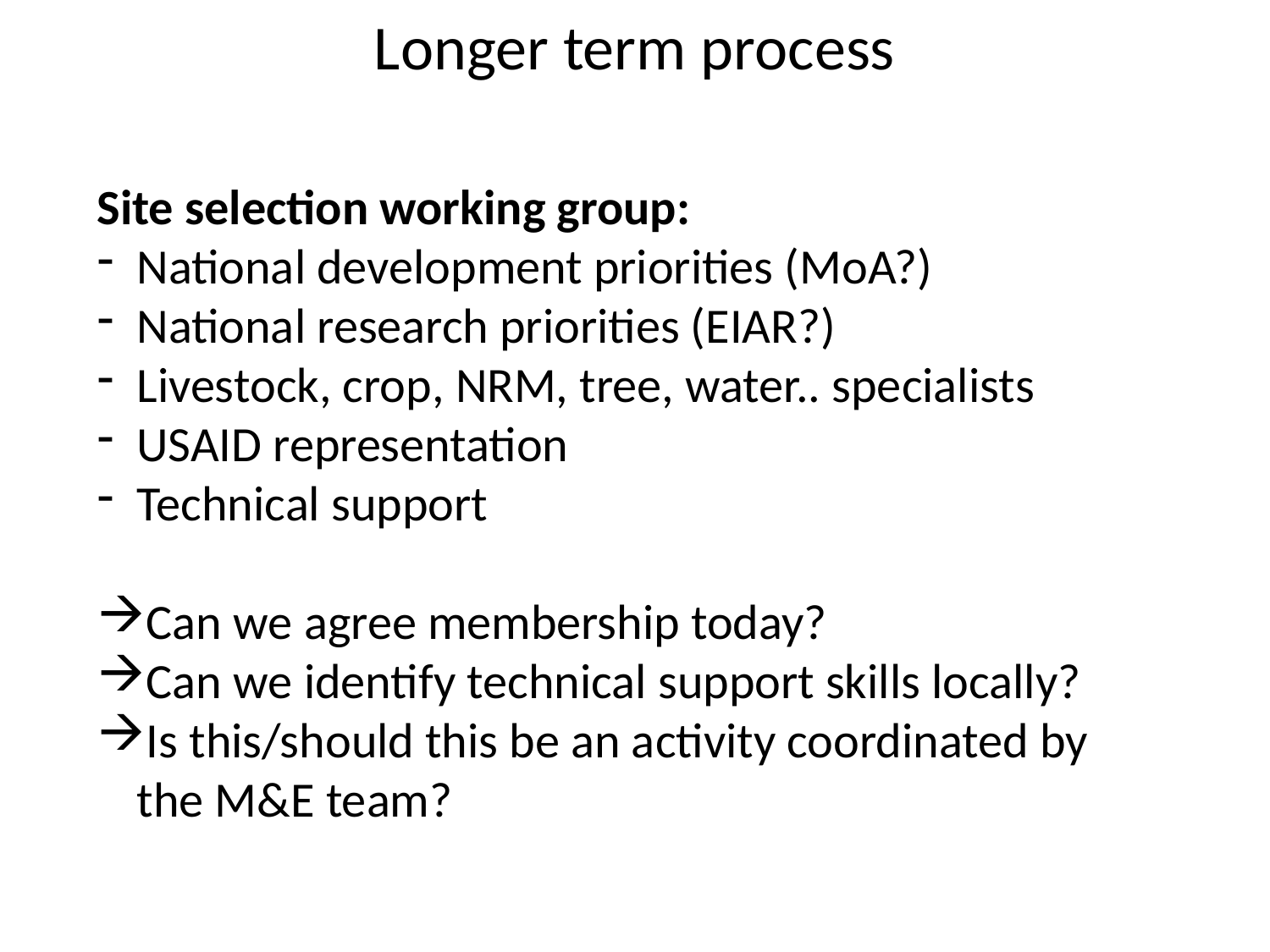

# Longer term process
Site selection working group:
National development priorities (MoA?)
National research priorities (EIAR?)
Livestock, crop, NRM, tree, water.. specialists
USAID representation
Technical support

Can we agree membership today?
Can we identify technical support skills locally?
Is this/should this be an activity coordinated by the M&E team?